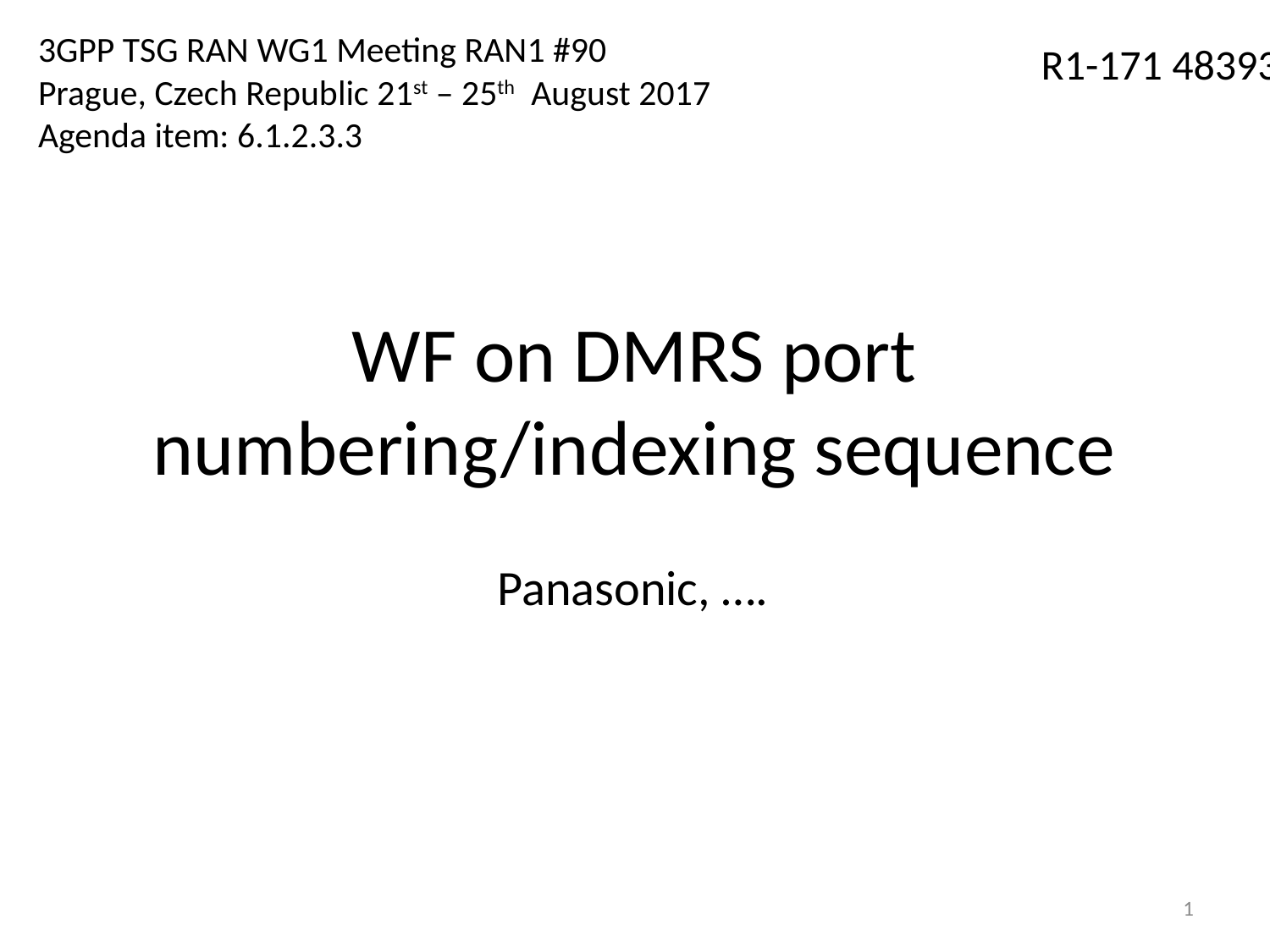

3GPP TSG RAN WG1 Meeting RAN1 #90
Prague, Czech Republic 21st – 25th  August 2017
Agenda item: 6.1.2.3.3
R1-171 483939 5214
# WF on DMRS port numbering/indexing sequence
Panasonic, ….
1